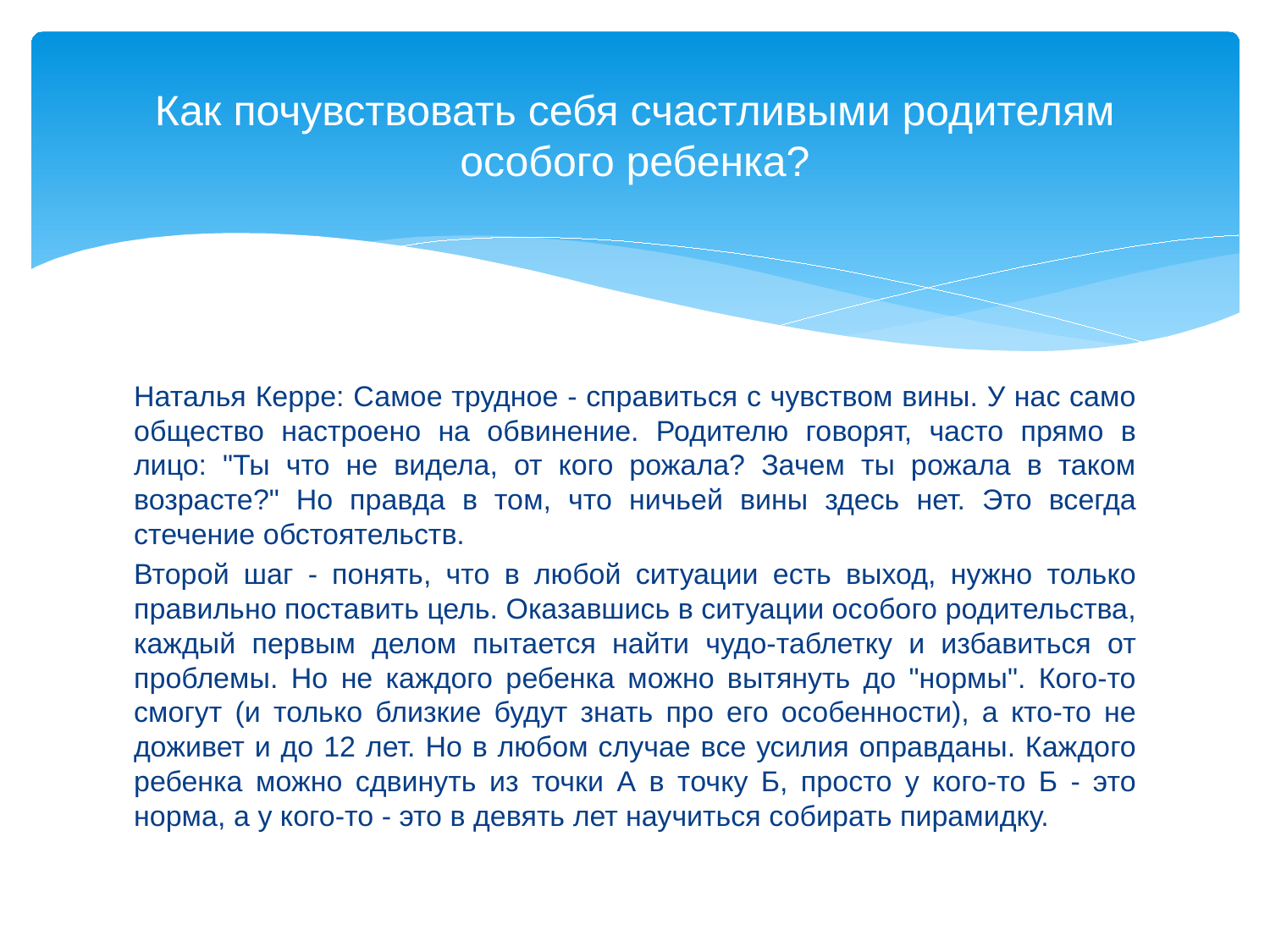

# Как почувствовать себя счастливыми родителям особого ребенка?
Наталья Керре: Самое трудное - справиться с чувством вины. У нас само общество настроено на обвинение. Родителю говорят, часто прямо в лицо: "Ты что не видела, от кого рожала? Зачем ты рожала в таком возрасте?" Но правда в том, что ничьей вины здесь нет. Это всегда стечение обстоятельств.
Второй шаг - понять, что в любой ситуации есть выход, нужно только правильно поставить цель. Оказавшись в ситуации особого родительства, каждый первым делом пытается найти чудо-таблетку и избавиться от проблемы. Но не каждого ребенка можно вытянуть до "нормы". Кого-то смогут (и только близкие будут знать про его особенности), а кто-то не доживет и до 12 лет. Но в любом случае все усилия оправданы. Каждого ребенка можно сдвинуть из точки А в точку Б, просто у кого-то Б - это норма, а у кого-то - это в девять лет научиться собирать пирамидку.